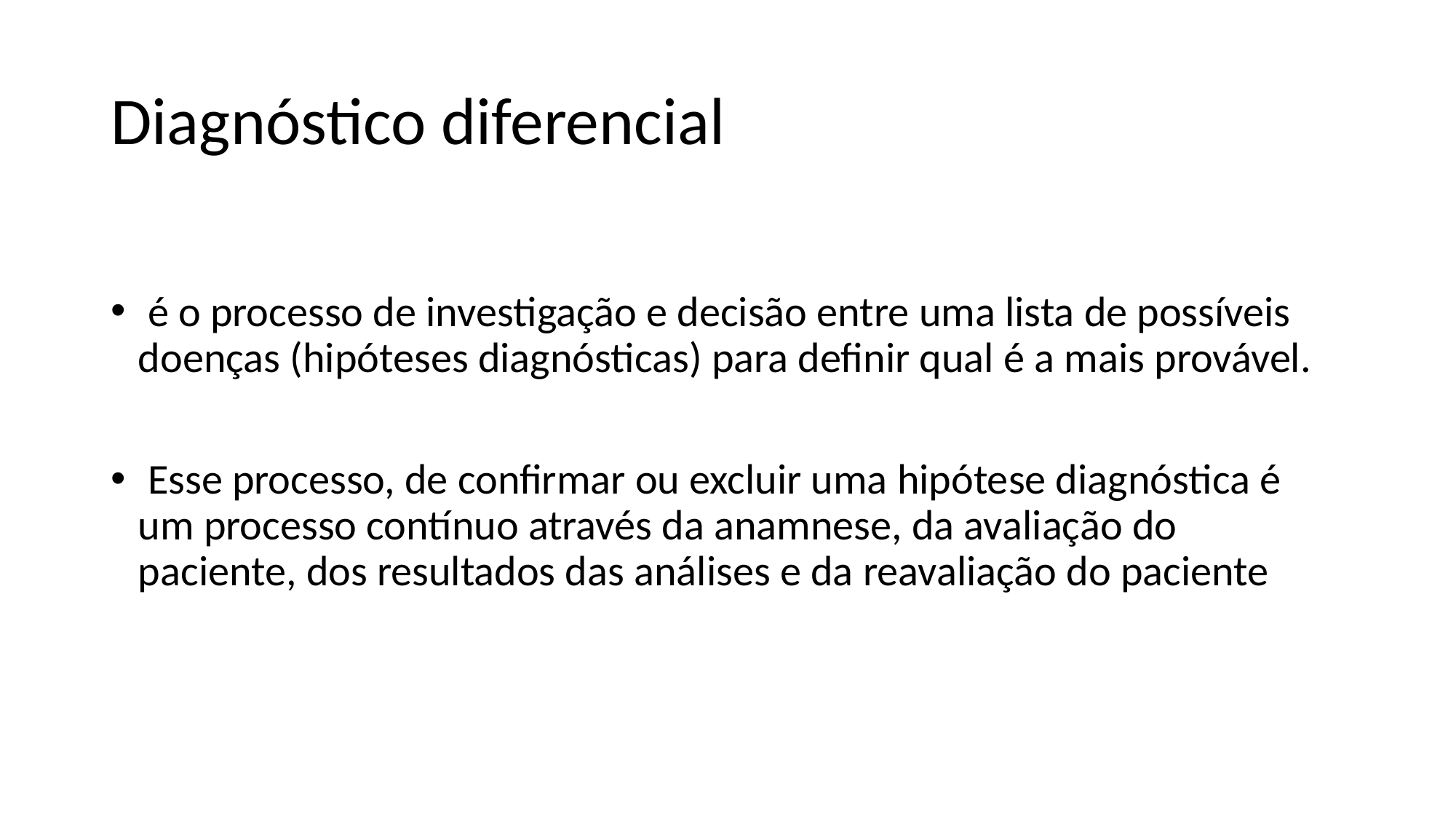

# Diagnóstico diferencial

 é o processo de investigação e decisão entre uma lista de possíveis doenças (hipóteses diagnósticas) para definir qual é a mais provável.

 Esse processo, de confirmar ou excluir uma hipótese diagnóstica é um processo contínuo através da anamnese, da avaliação do paciente, dos resultados das análises e da reavaliação do paciente